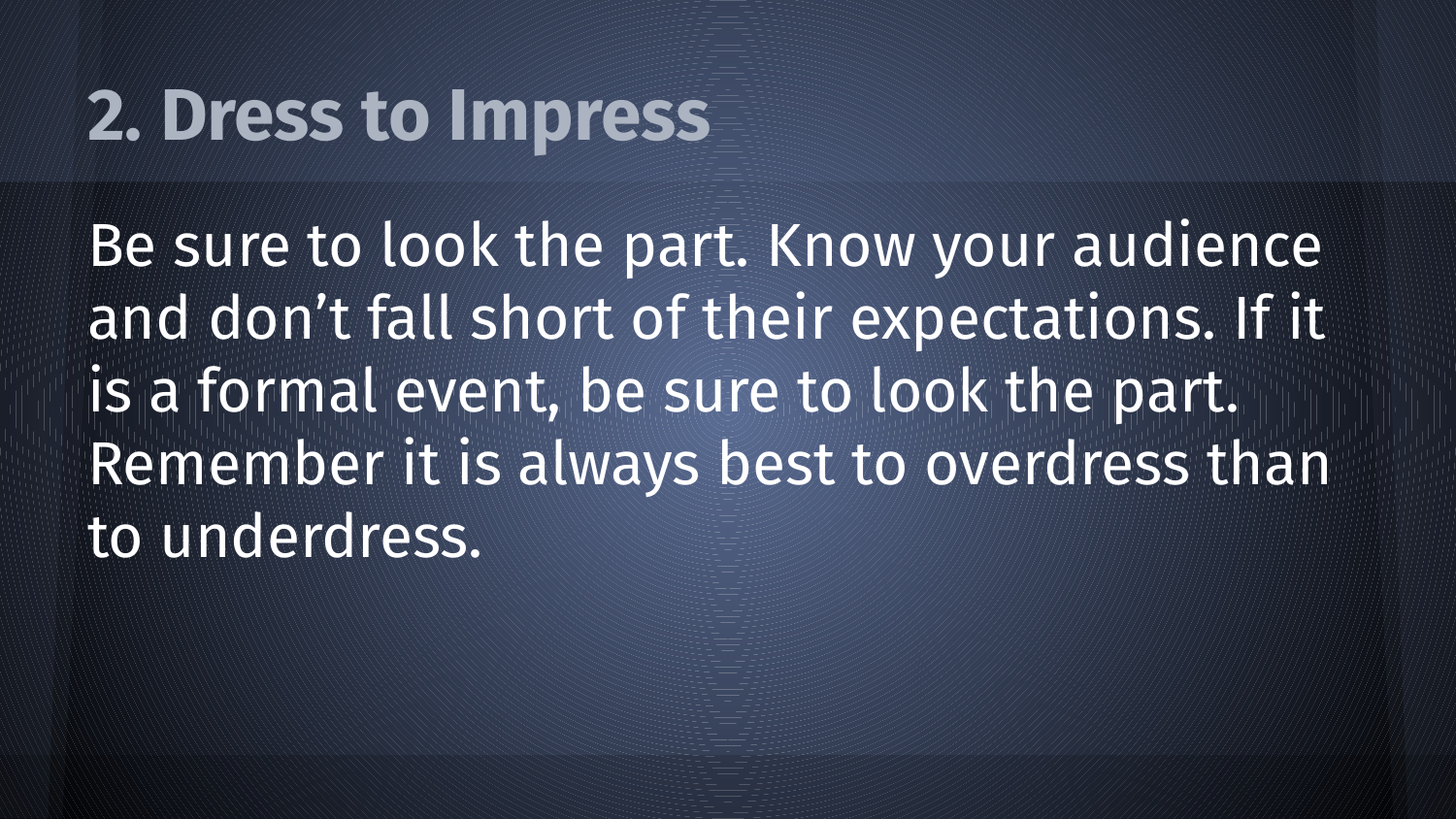

# Dress to Impress
Be sure to look the part. Know your audience and don’t fall short of their expectations. If it is a formal event, be sure to look the part. Remember it is always best to overdress than to underdress.